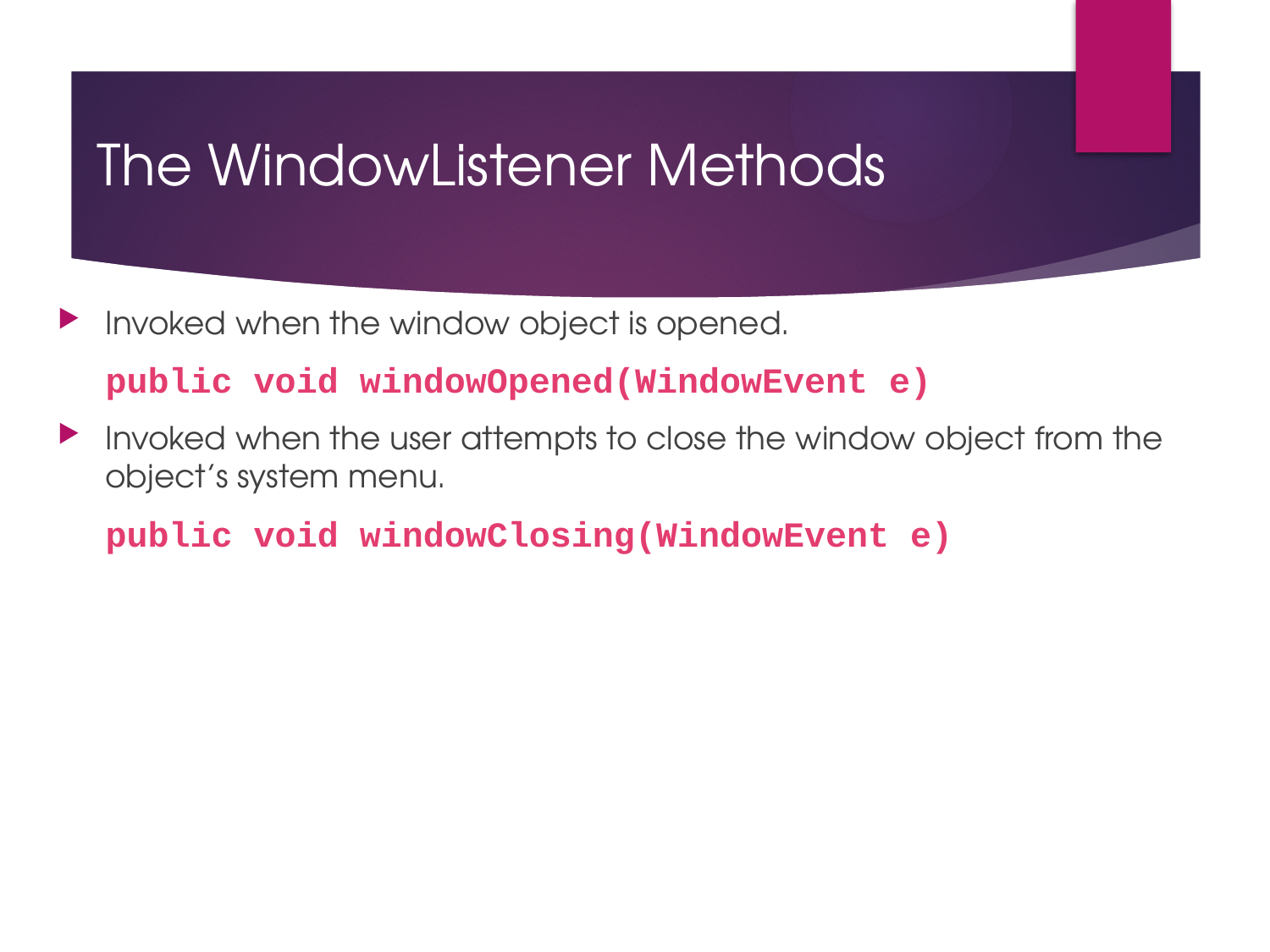

# The WindowListener Methods
Invoked when the window object is opened.
	public void windowOpened(WindowEvent e)
Invoked when the user attempts to close the window object from the object’s system menu.
	public void windowClosing(WindowEvent e)